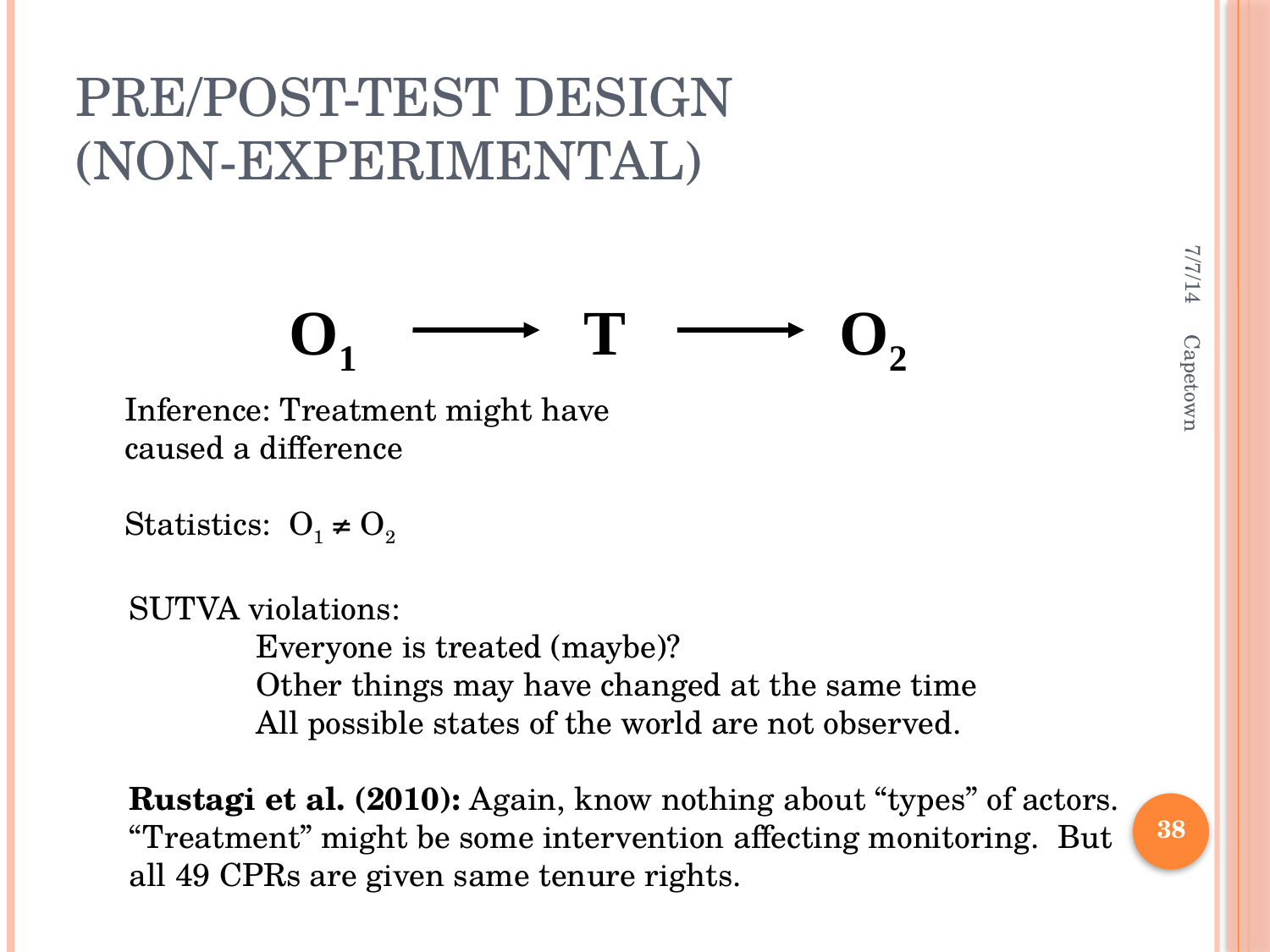

# Pre/Post-Test Design (non-experimental)
7/7/14
O1
T
O2

Inference: Treatment might have caused a difference

Statistics:  O1 ≠ O2
Capetown
SUTVA violations:
	Everyone is treated (maybe)?
	Other things may have changed at the same time
	All possible states of the world are not observed.

Rustagi et al. (2010): Again, know nothing about “types” of actors.  “Treatment” might be some intervention affecting monitoring.  But all 49 CPRs are given same tenure rights.

38